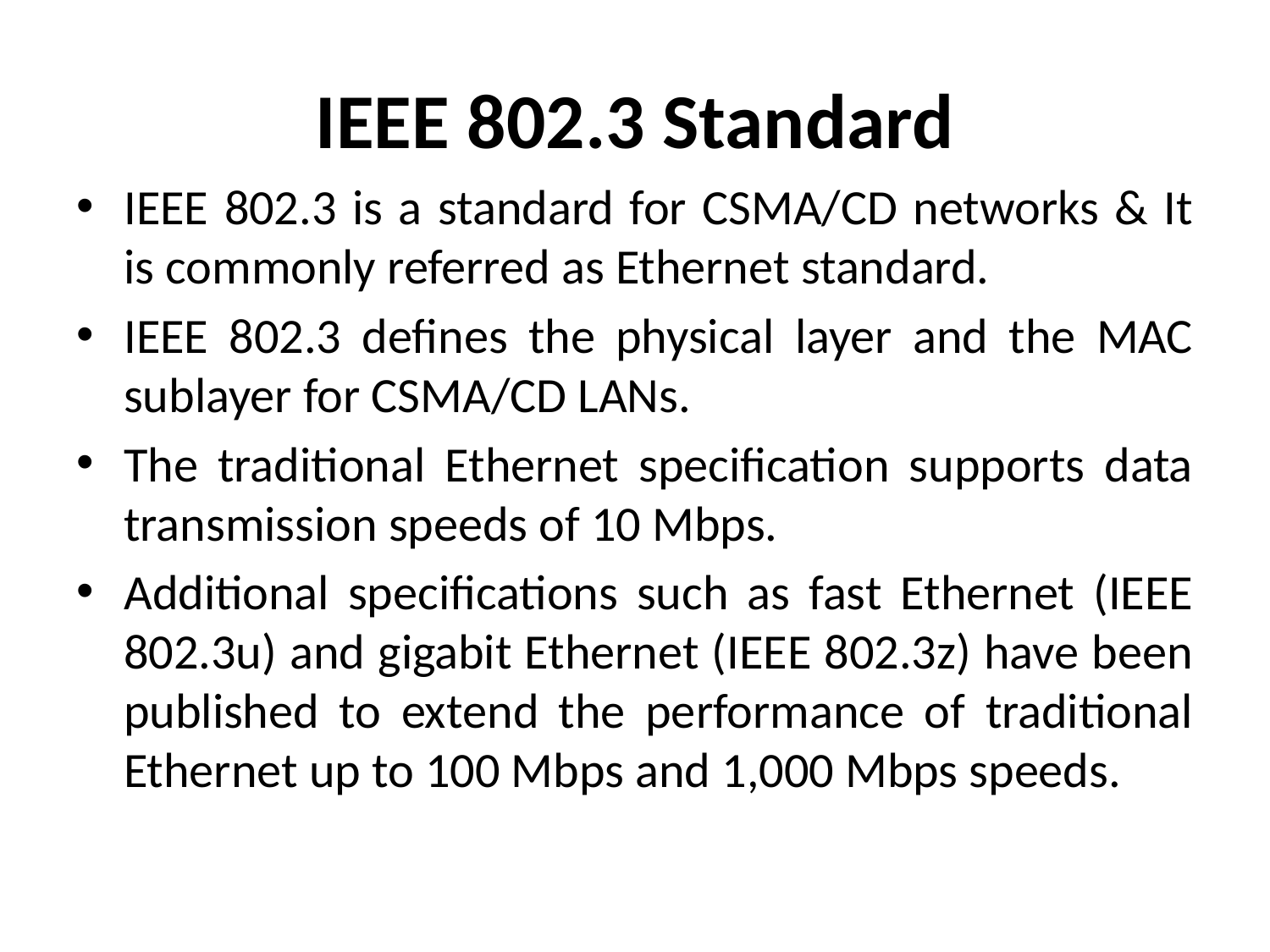

# IEEE 802.3 Standard
IEEE 802.3 is a standard for CSMA/CD networks & It is commonly referred as Ethernet standard.
IEEE 802.3 defines the physical layer and the MAC sublayer for CSMA/CD LANs.
The traditional Ethernet specification supports data transmission speeds of 10 Mbps.
Additional specifications such as fast Ethernet (IEEE 802.3u) and gigabit Ethernet (IEEE 802.3z) have been published to extend the performance of traditional Ethernet up to 100 Mbps and 1,000 Mbps speeds.